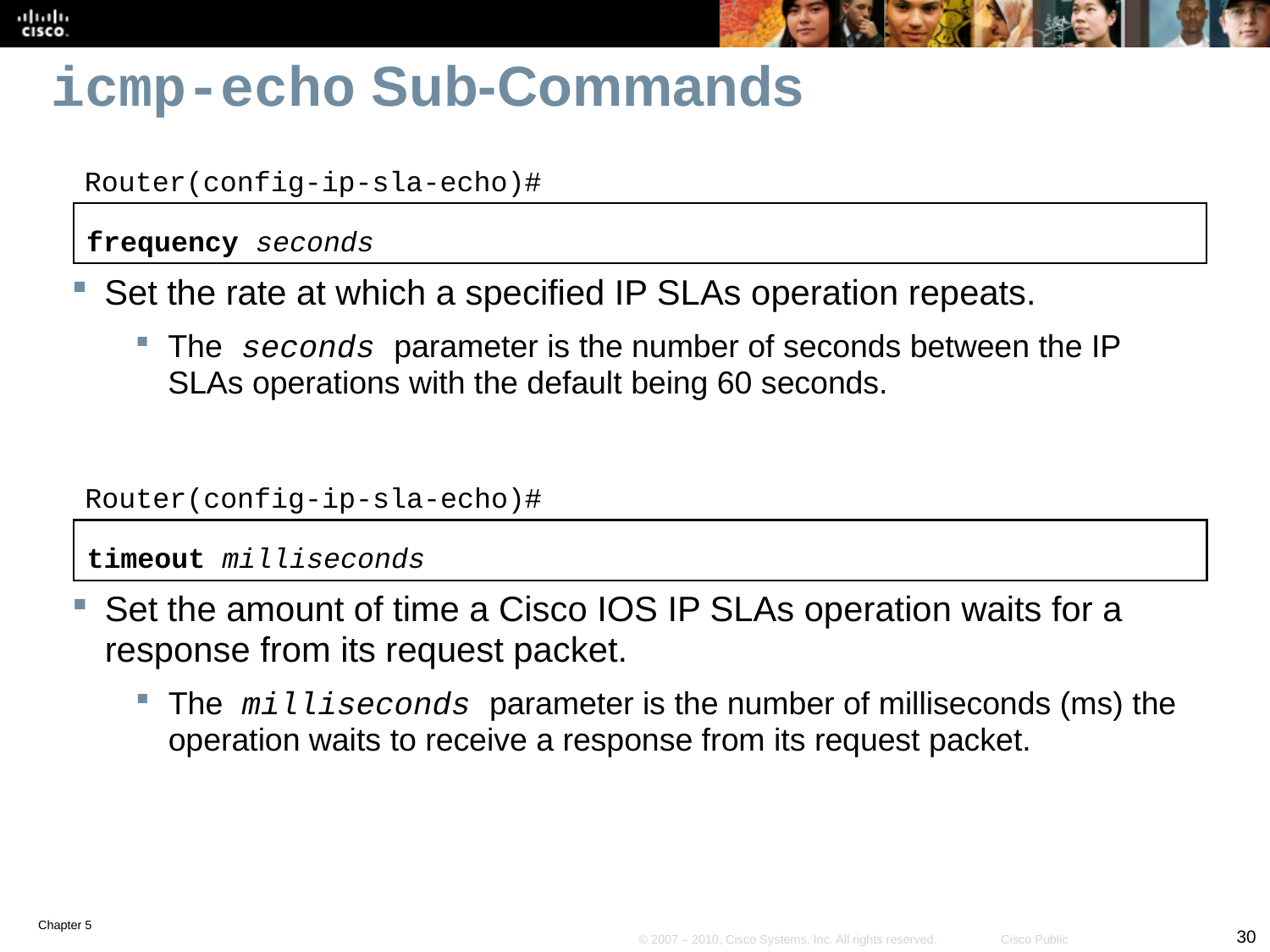

# icmp-echo Sub-Commands
Router(config-ip-sla-echo)#
frequency seconds
Set the rate at which a specified IP SLAs operation repeats.
The seconds parameter is the number of seconds between the IP SLAs operations with the default being 60 seconds.
Router(config-ip-sla-echo)#
timeout milliseconds
Set the amount of time a Cisco IOS IP SLAs operation waits for a response from its request packet.
The milliseconds parameter is the number of milliseconds (ms) the operation waits to receive a response from its request packet.